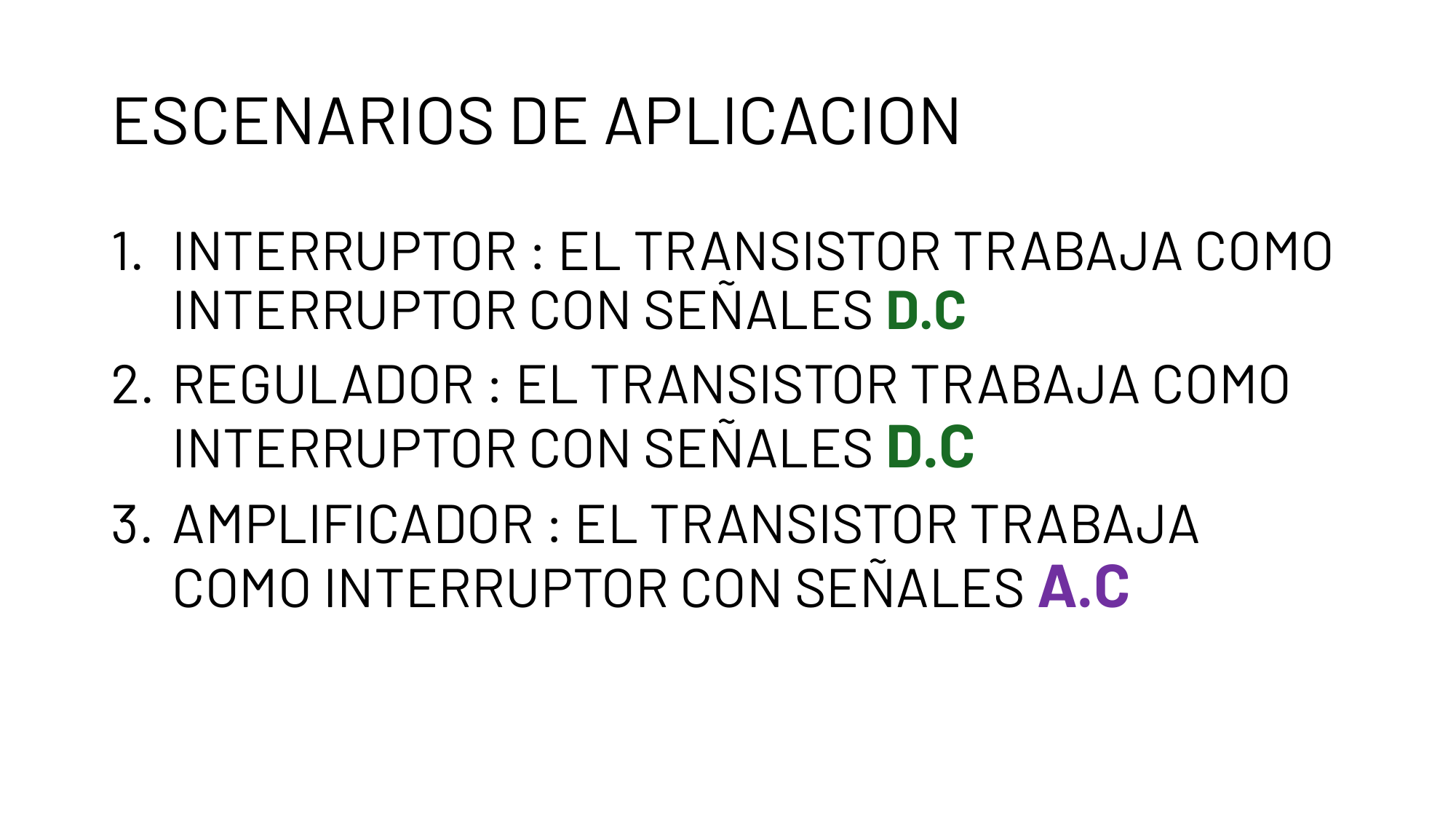

# ESCENARIOS DE APLICACION
INTERRUPTOR : EL TRANSISTOR TRABAJA COMO INTERRUPTOR CON SEÑALES D.C
REGULADOR : EL TRANSISTOR TRABAJA COMO INTERRUPTOR CON SEÑALES D.C
AMPLIFICADOR : EL TRANSISTOR TRABAJA COMO INTERRUPTOR CON SEÑALES A.C